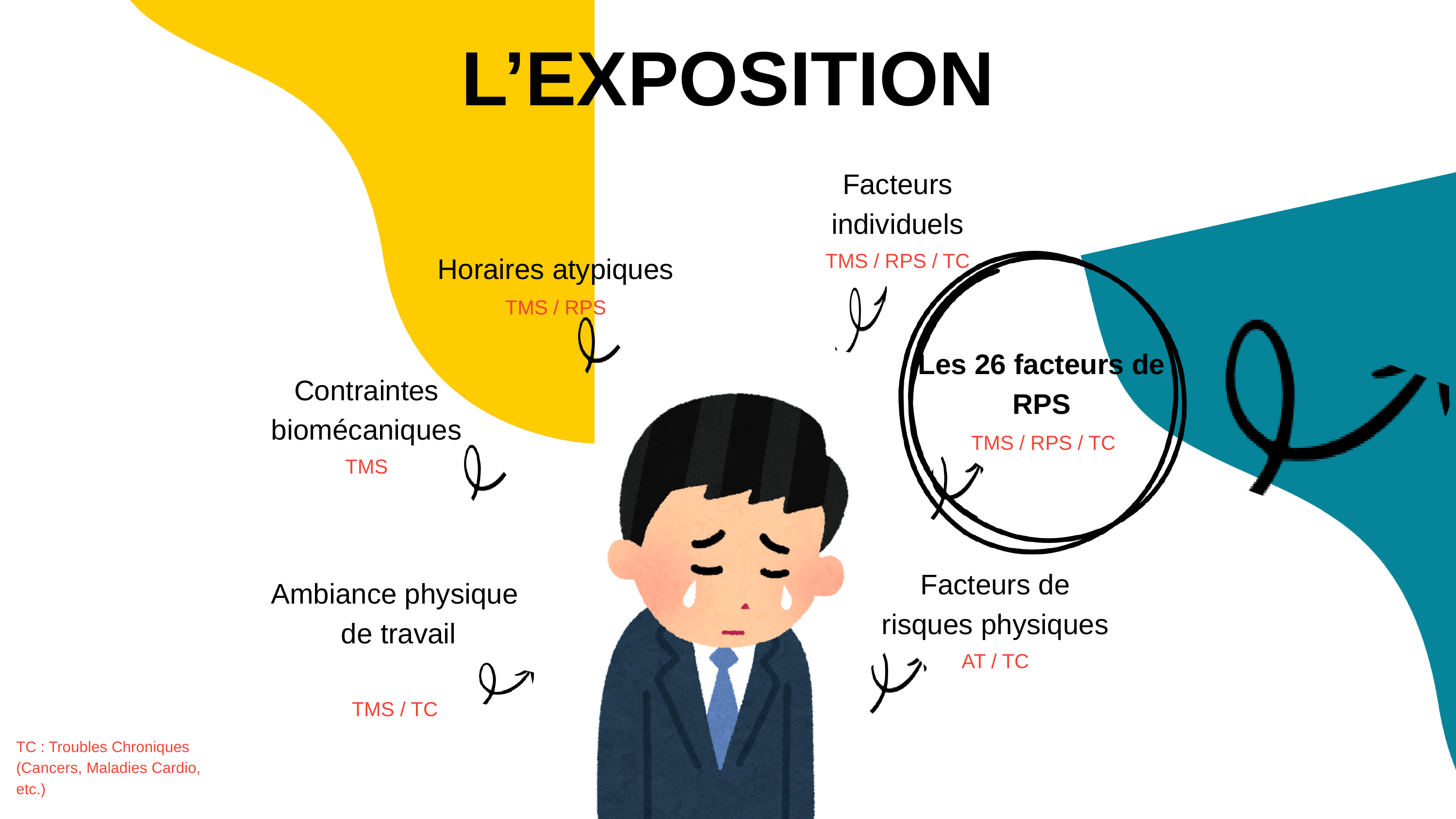

L’EXPOSITION
Facteurs individuels

TMS / RPS / TC
Horaires atypiques

TMS / RPS

Les 26 facteurs de RPS
Contraintes biomécaniques

TMS / RPS / TC
TMS

Facteurs de risques physiques
Ambiance physique  de travail
AT / TC

TMS / TC
TC : Troubles Chroniques (Cancers, Maladies Cardio, etc.)